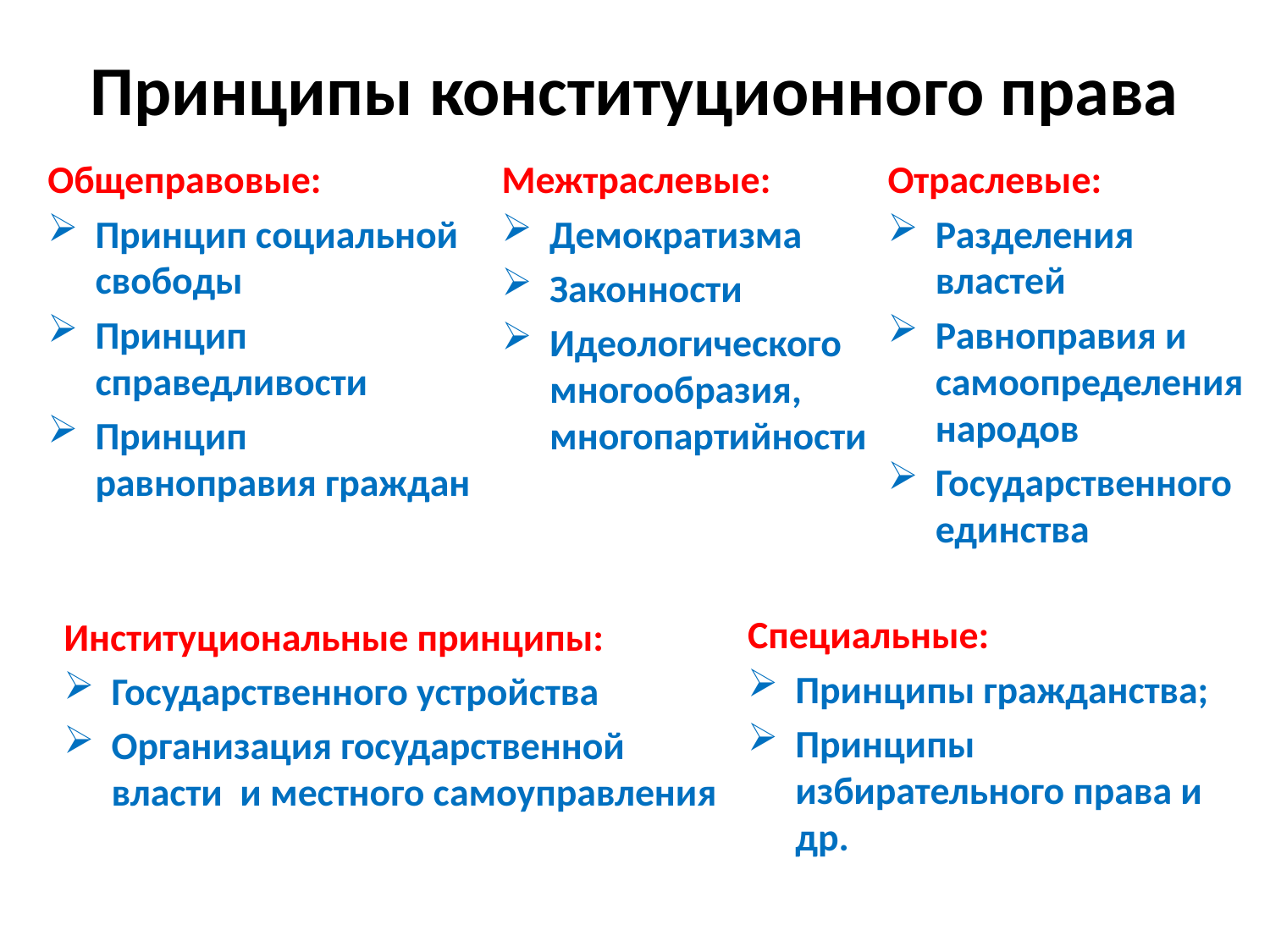

# Принципы конституционного права
Общеправовые:
Принцип социальной свободы
Принцип справедливости
Принцип равноправия граждан

Межтраслевые:
Демократизма
Законности
Идеологического многообразия, многопартийности
Отраслевые:
Разделения властей
Равноправия и самоопределения народов
Государственного единства

Специальные:
Принципы гражданства;
Принципы избирательного права и др.

Институциональные принципы:
Государственного устройства
Организация государственной власти  и местного самоуправления